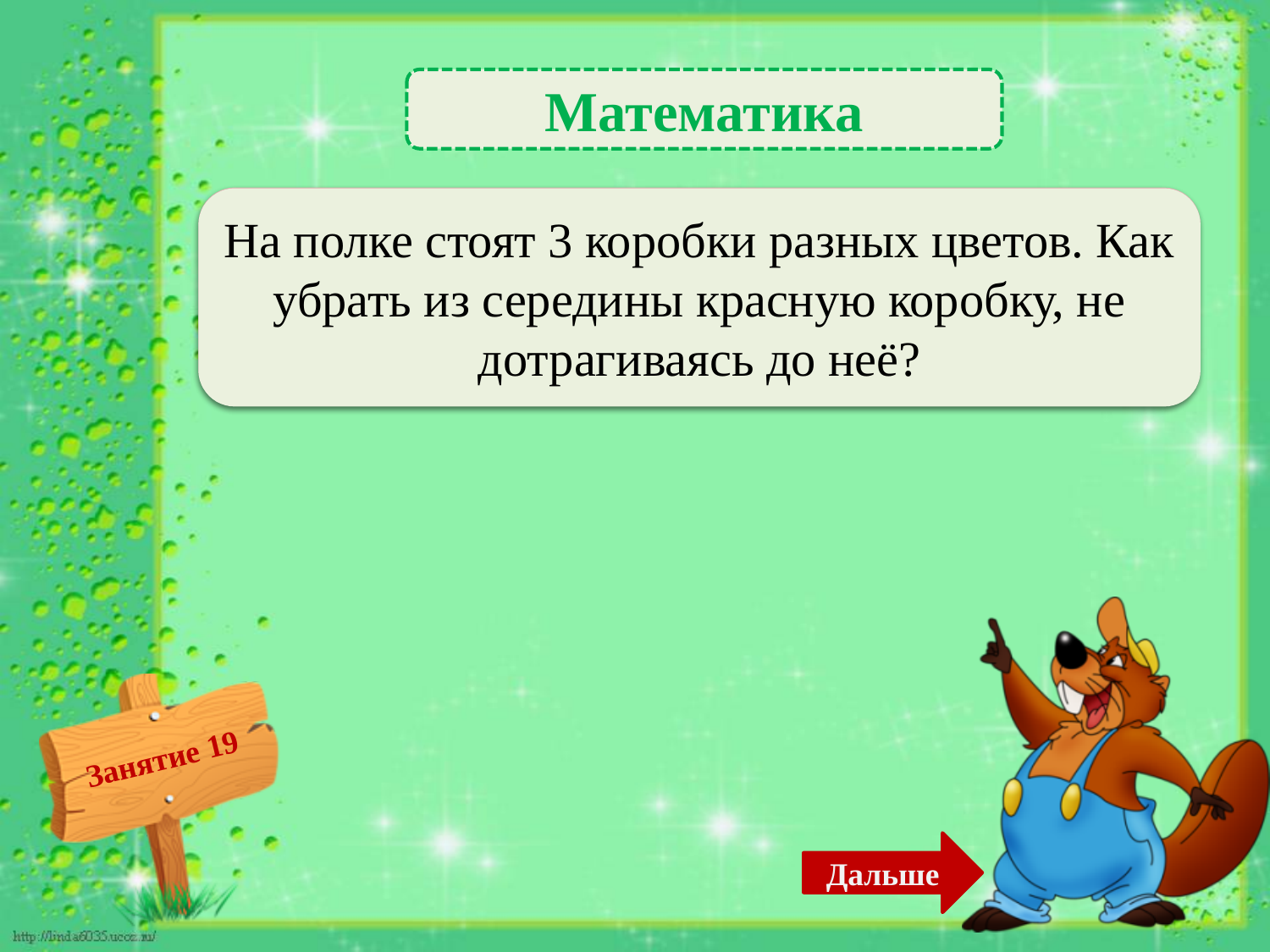

Математика
 Переложить одну из крайних коробок – 1б.
На полке стоят 3 коробки разных цветов. Как убрать из середины красную коробку, не дотрагиваясь до неё?

Дальше